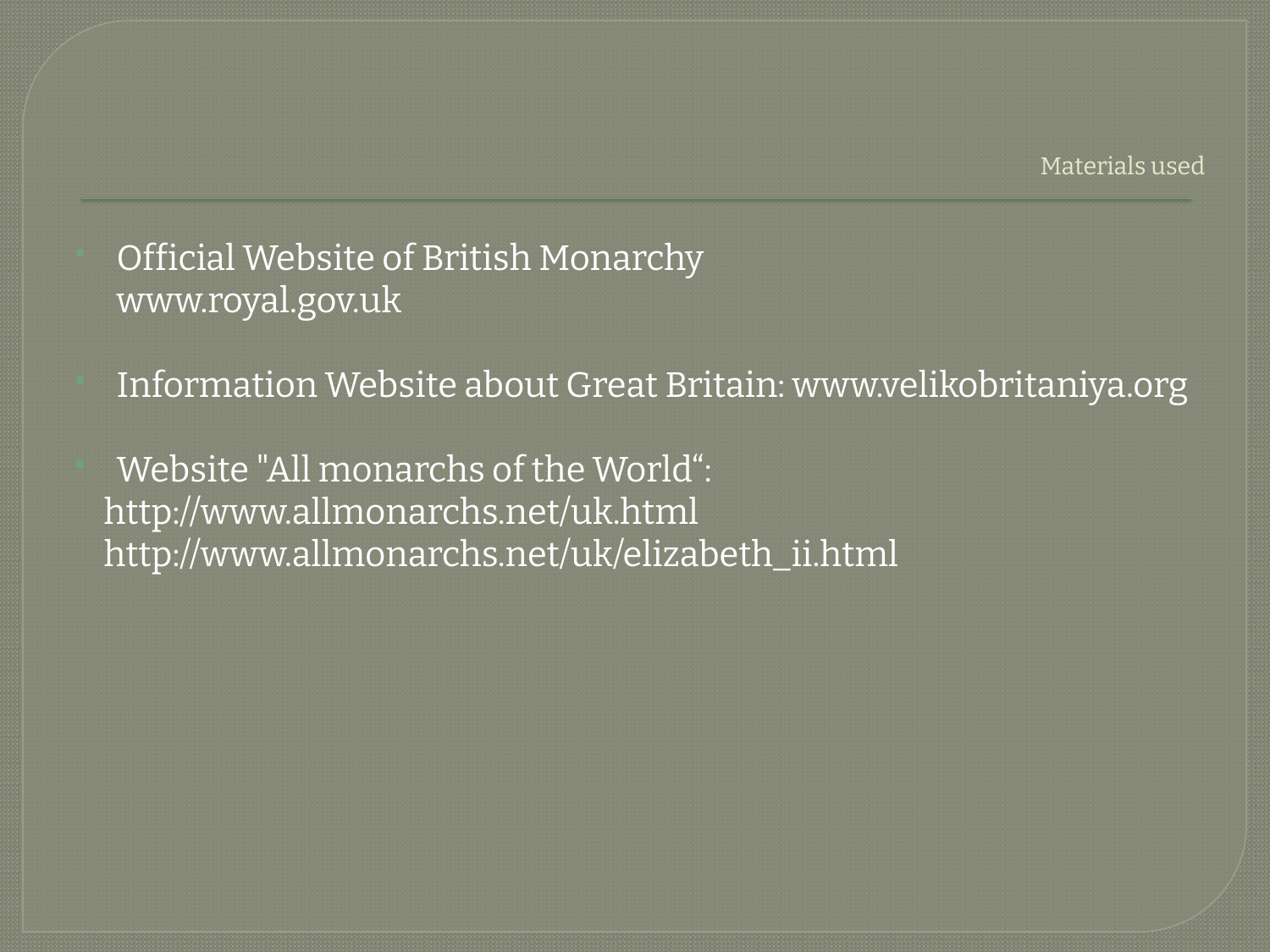

# Materials used
Official Website of British Monarchy
www.royal.gov.uk
Information Website about Great Britain: www.velikobritaniya.org

Website "All monarchs of the World“:
    http://www.allmonarchs.net/uk.html
    http://www.allmonarchs.net/uk/elizabeth_ii.html